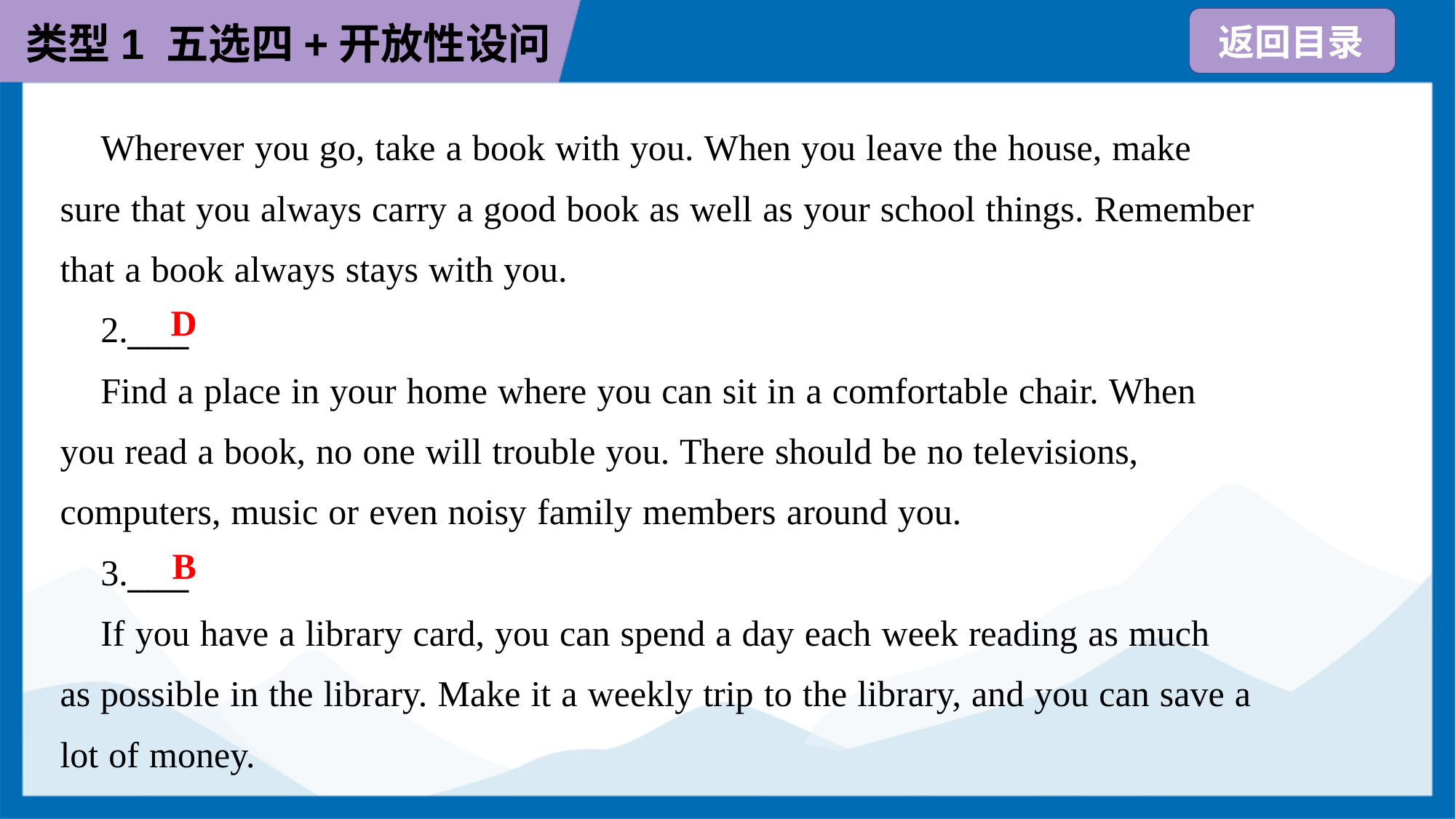

Wherever you go, take a book with you. When you leave the house, make
sure that you always carry a good book as well as your school things. Remember
that a book always stays with you.
    2.___
    Find a place in your home where you can sit in a comfortable chair. When
you read a book, no one will trouble you. There should be no televisions,
computers, music or even noisy family members around you.
    3.___
    If you have a library card, you can spend a day each week reading as much
as possible in the library. Make it a weekly trip to the library, and you can save a
lot of money.

D
B